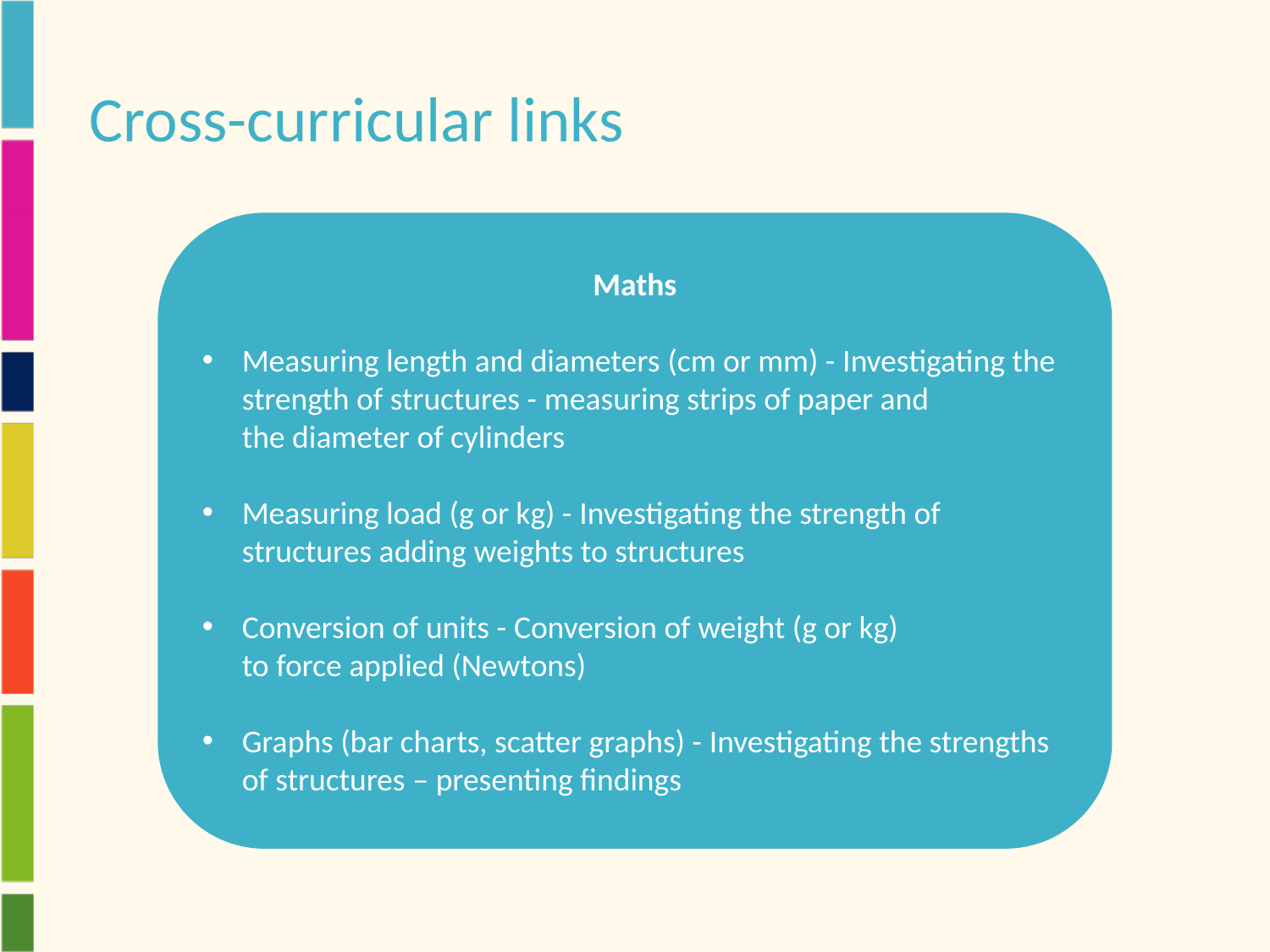

# Cross-curricular links
Maths

Measuring length and diameters (cm or mm) - Investigating the strength of structures - measuring strips of paper and the diameter of cylinders
Measuring load (g or kg) - Investigating the strength of structures adding weights to structures

Conversion of units - Conversion of weight (g or kg) to force applied (Newtons)
Graphs (bar charts, scatter graphs) - Investigating the strengths of structures – presenting findings